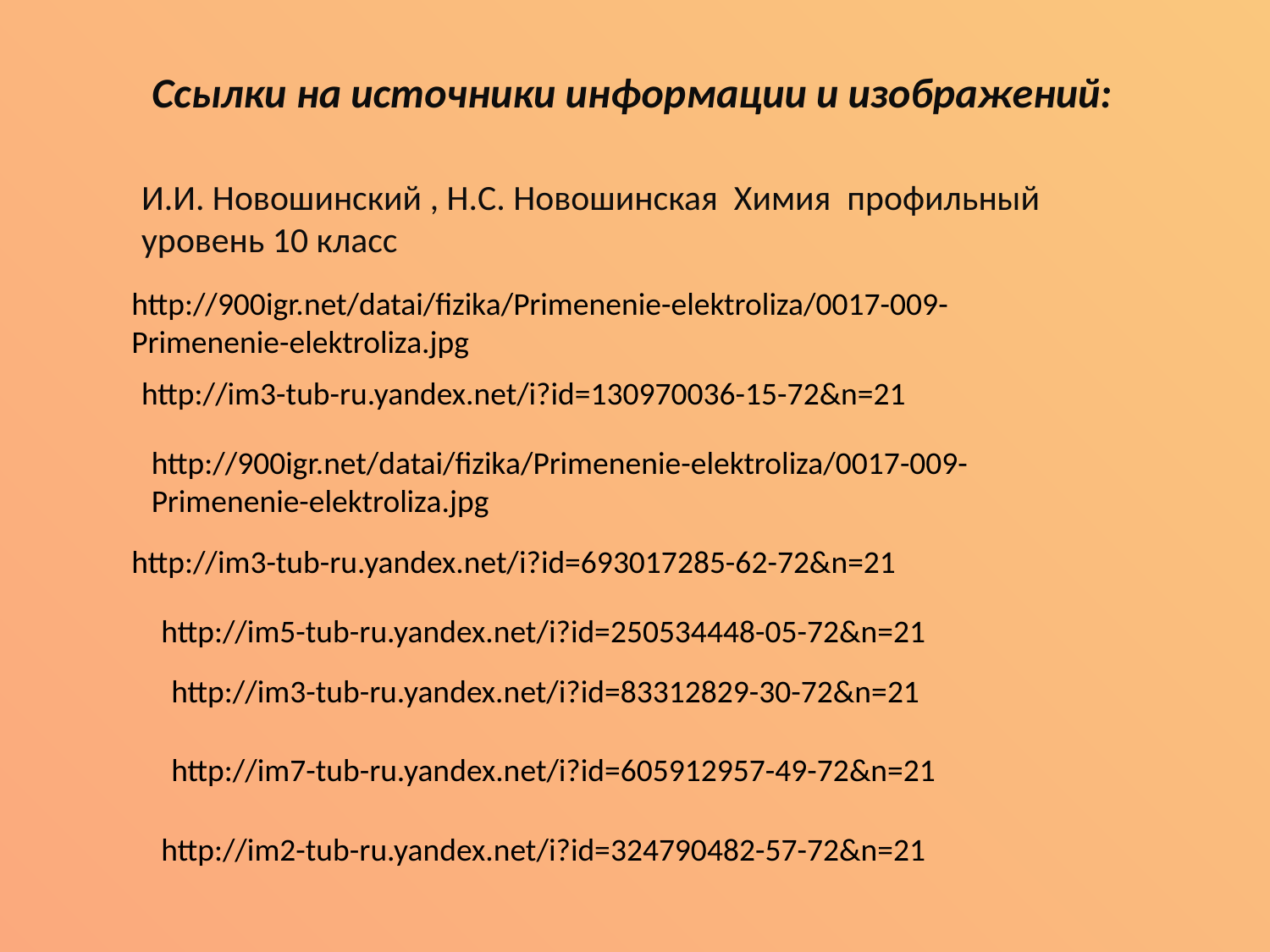

Ссылки на источники информации и изображений:
И.И. Новошинский , Н.С. Новошинская  Химия  профильный уровень 10 класс
http://900igr.net/datai/fizika/Primenenie-elektroliza/0017-009-Primenenie-elektroliza.jpg
http://im3-tub-ru.yandex.net/i?id=130970036-15-72&n=21
http://900igr.net/datai/fizika/Primenenie-elektroliza/0017-009-Primenenie-elektroliza.jpg
http://im3-tub-ru.yandex.net/i?id=693017285-62-72&n=21
http://im5-tub-ru.yandex.net/i?id=250534448-05-72&n=21
http://im3-tub-ru.yandex.net/i?id=83312829-30-72&n=21
http://im7-tub-ru.yandex.net/i?id=605912957-49-72&n=21
http://im2-tub-ru.yandex.net/i?id=324790482-57-72&n=21